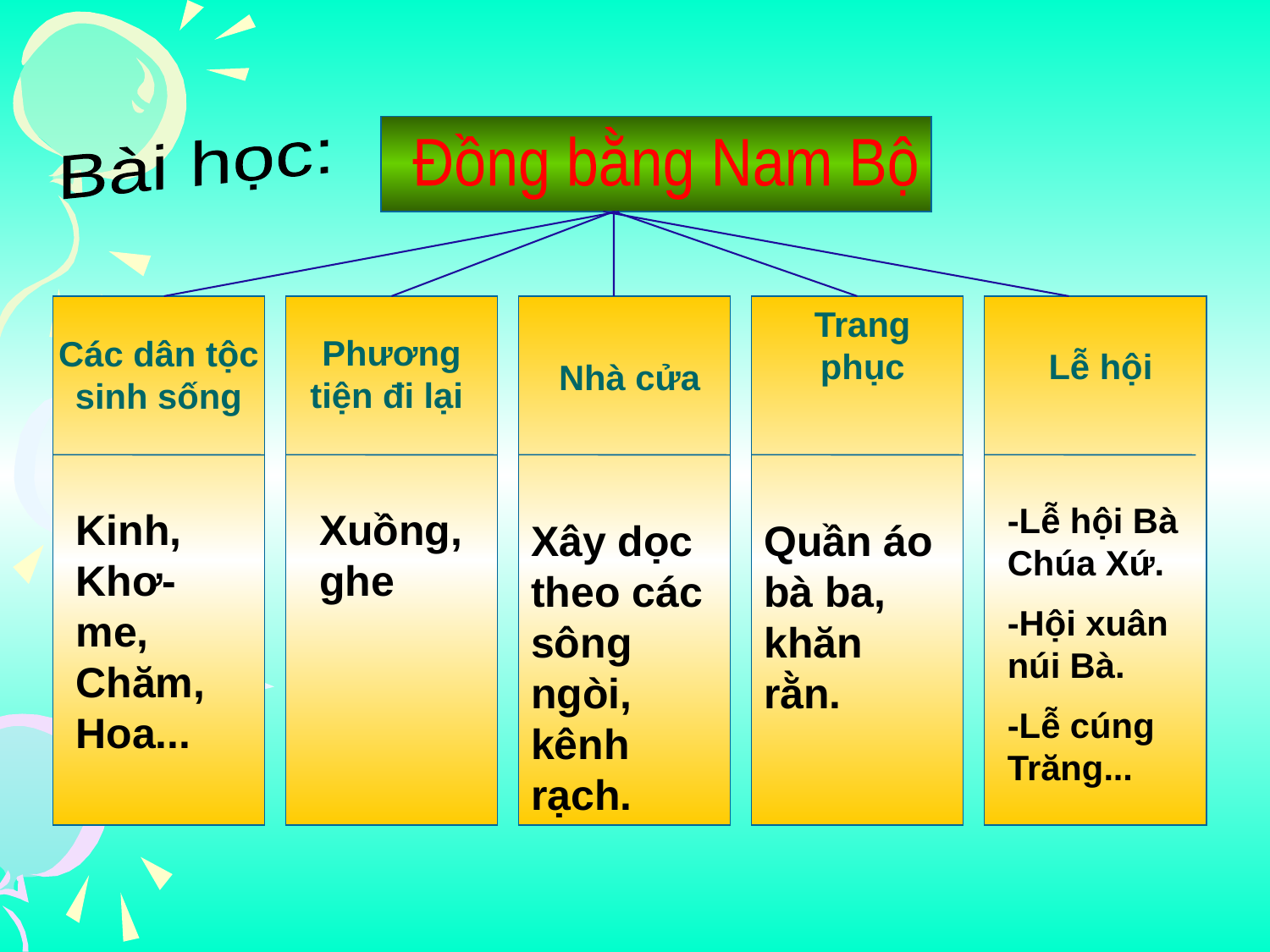

Bài học:
Đồng bằng Nam Bộ

Trang phục

Phương tiện đi lại
Các dân tộc sinh sống
Lễ hội
Nhà cửa

-Lễ hội Bà Chúa Xứ.
-Hội xuân núi Bà.
-Lễ cúng Trăng...
Kinh, Khơ-me, Chăm, Hoa...
Xuồng, ghe
Quần áo bà ba, khăn rằn.
Xây dọc theo các sông ngòi, kênh rạch.